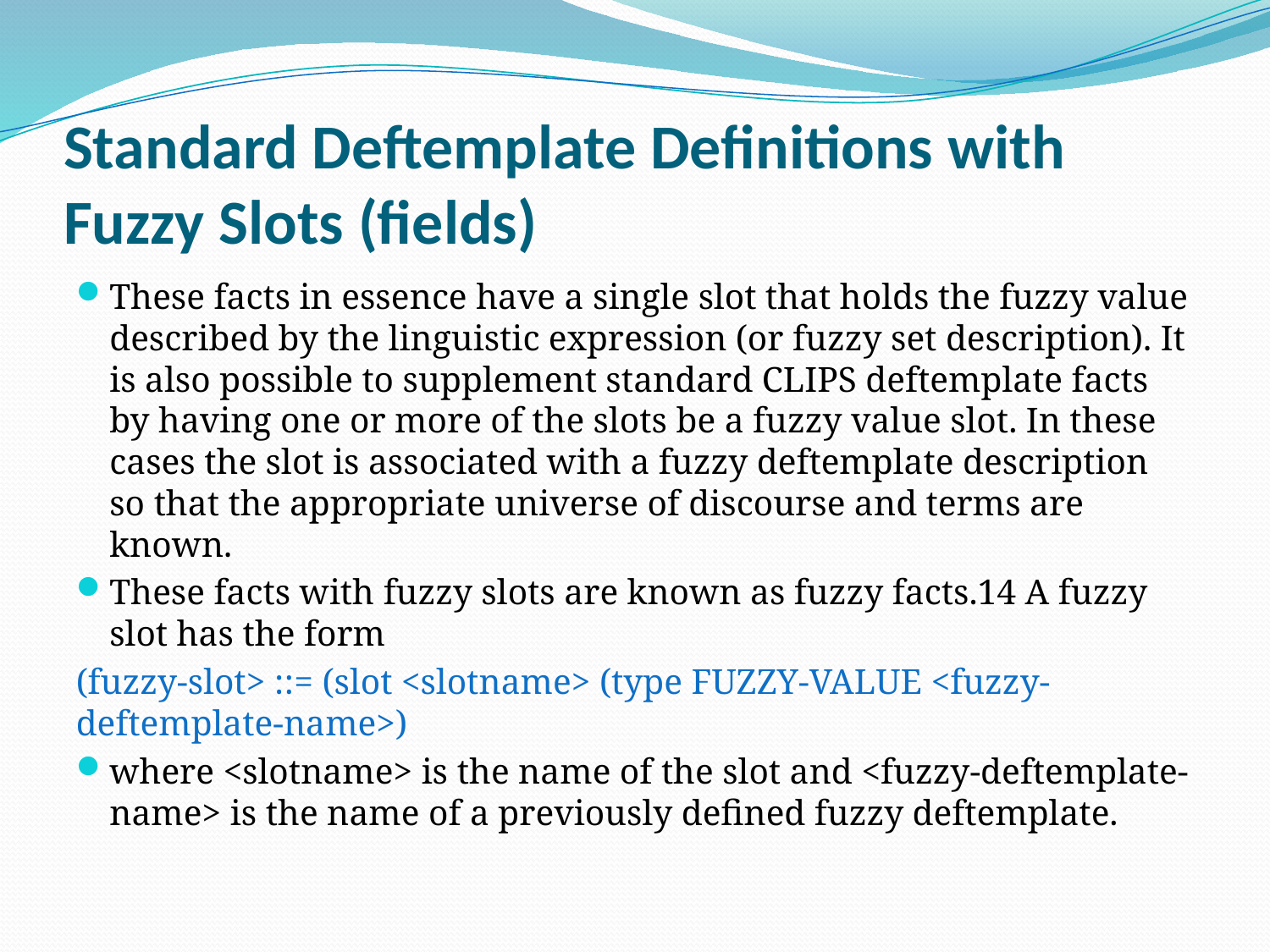

# Standard Deftemplate Definitions with Fuzzy Slots (fields)
These facts in essence have a single slot that holds the fuzzy value described by the linguistic expression (or fuzzy set description). It is also possible to supplement standard CLIPS deftemplate facts by having one or more of the slots be a fuzzy value slot. In these cases the slot is associated with a fuzzy deftemplate description so that the appropriate universe of discourse and terms are known.
These facts with fuzzy slots are known as fuzzy facts.14 A fuzzy slot has the form
(fuzzy-slot> ::= (slot <slotname> (type FUZZY-VALUE <fuzzy-deftemplate-name>)
where <slotname> is the name of the slot and <fuzzy-deftemplate-name> is the name of a previously defined fuzzy deftemplate.